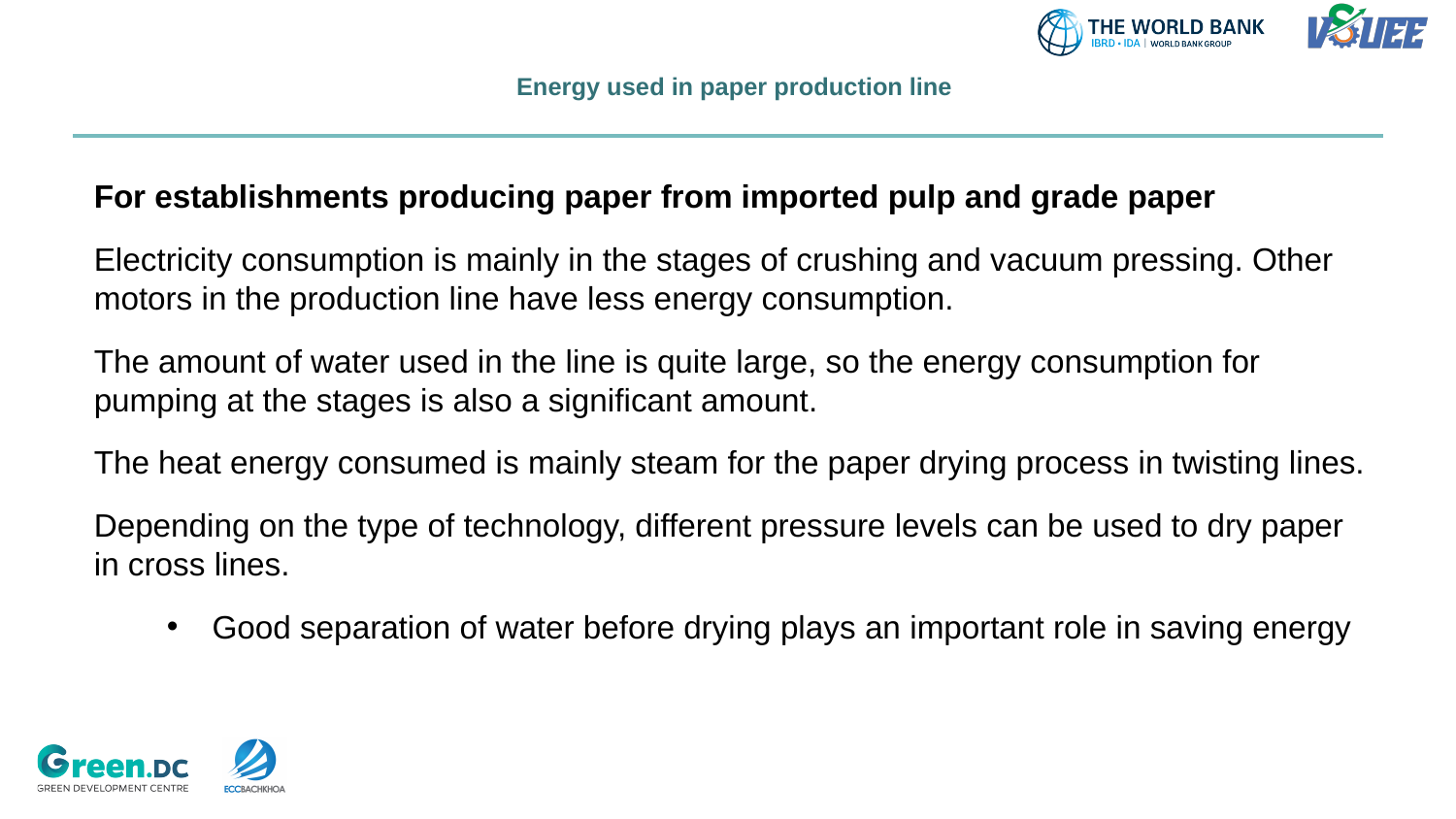

# Energy used in paper production line
For establishments producing paper from imported pulp and grade paper
Electricity consumption is mainly in the stages of crushing and vacuum pressing. Other motors in the production line have less energy consumption.
The amount of water used in the line is quite large, so the energy consumption for pumping at the stages is also a significant amount.
The heat energy consumed is mainly steam for the paper drying process in twisting lines.
Depending on the type of technology, different pressure levels can be used to dry paper in cross lines.
Good separation of water before drying plays an important role in saving energy